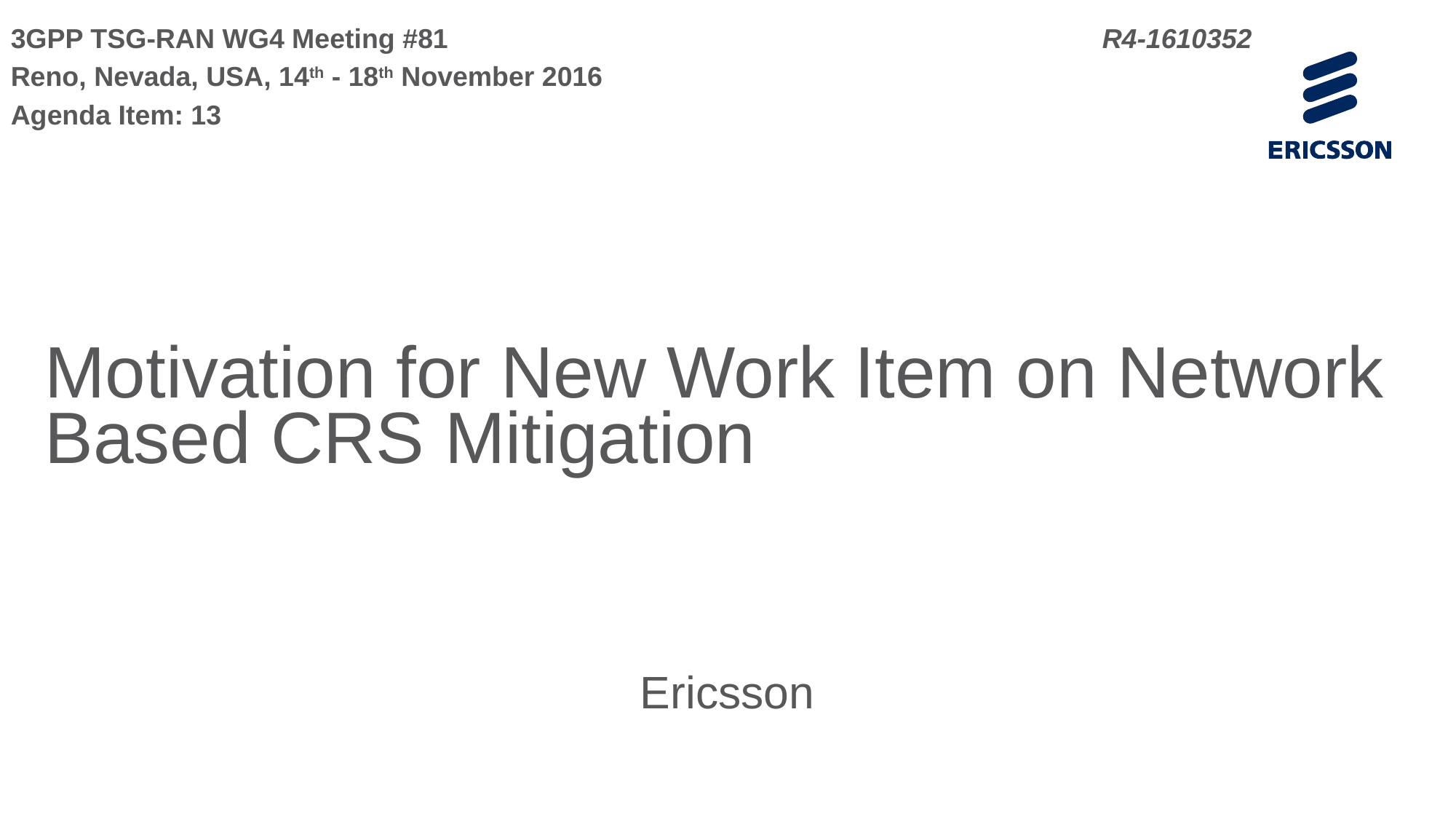

3GPP TSG-RAN WG4 Meeting #81 						R4-1610352
Reno, Nevada, USA, 14th - 18th November 2016
Agenda Item: 13
# Motivation for New Work Item on Network Based CRS Mitigation
Ericsson